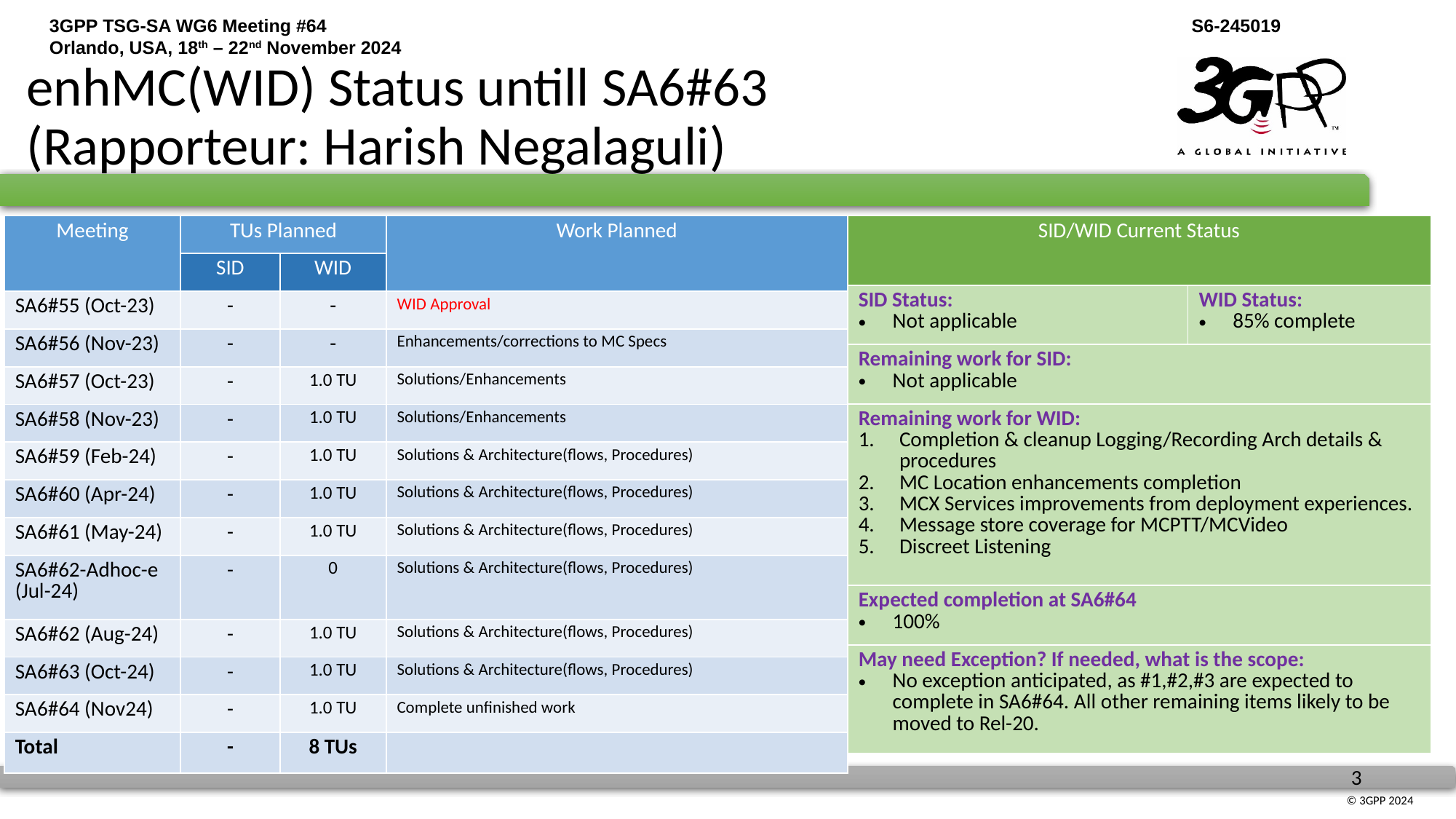

# enhMC(WID) Status untill SA6#63 (Rapporteur: Harish Negalaguli)
| Meeting | TUs Planned |  | Work Planned |
| --- | --- | --- | --- |
|  | SID | WID |  |
| SA6#55 (Oct-23) | - | - | WID Approval |
| SA6#56 (Nov-23) | - | - | Enhancements/corrections to MC Specs |
| SA6#57 (Oct-23) | - | 1.0 TU | Solutions/Enhancements |
| SA6#58 (Nov-23) | - | 1.0 TU | Solutions/Enhancements |
| SA6#59 (Feb-24) | - | 1.0 TU | Solutions & Architecture(flows, Procedures) |
| SA6#60 (Apr-24) | - | 1.0 TU | Solutions & Architecture(flows, Procedures) |
| SA6#61 (May-24) | - | 1.0 TU | Solutions & Architecture(flows, Procedures) |
| SA6#62-Adhoc-e (Jul-24) | - | 0 | Solutions & Architecture(flows, Procedures) |
| SA6#62 (Aug-24) | - | 1.0 TU | Solutions & Architecture(flows, Procedures) |
| SA6#63 (Oct-24) | - | 1.0 TU | Solutions & Architecture(flows, Procedures) |
| SA6#64 (Nov24) | - | 1.0 TU | Complete unfinished work |
| Total | - | 8 TUs |  |
| SID/WID Current Status |  |
| --- | --- |
| SID Status: Not applicable | WID Status: 85% complete |
| Remaining work for SID: Not applicable |  |
| Remaining work for WID: Completion & cleanup Logging/Recording Arch details & procedures MC Location enhancements completion MCX Services improvements from deployment experiences. Message store coverage for MCPTT/MCVideo Discreet Listening |  |
| Expected completion at SA6#64 100% |  |
| May need Exception? If needed, what is the scope: No exception anticipated, as #1,#2,#3 are expected to complete in SA6#64. All other remaining items likely to be moved to Rel-20. |  |